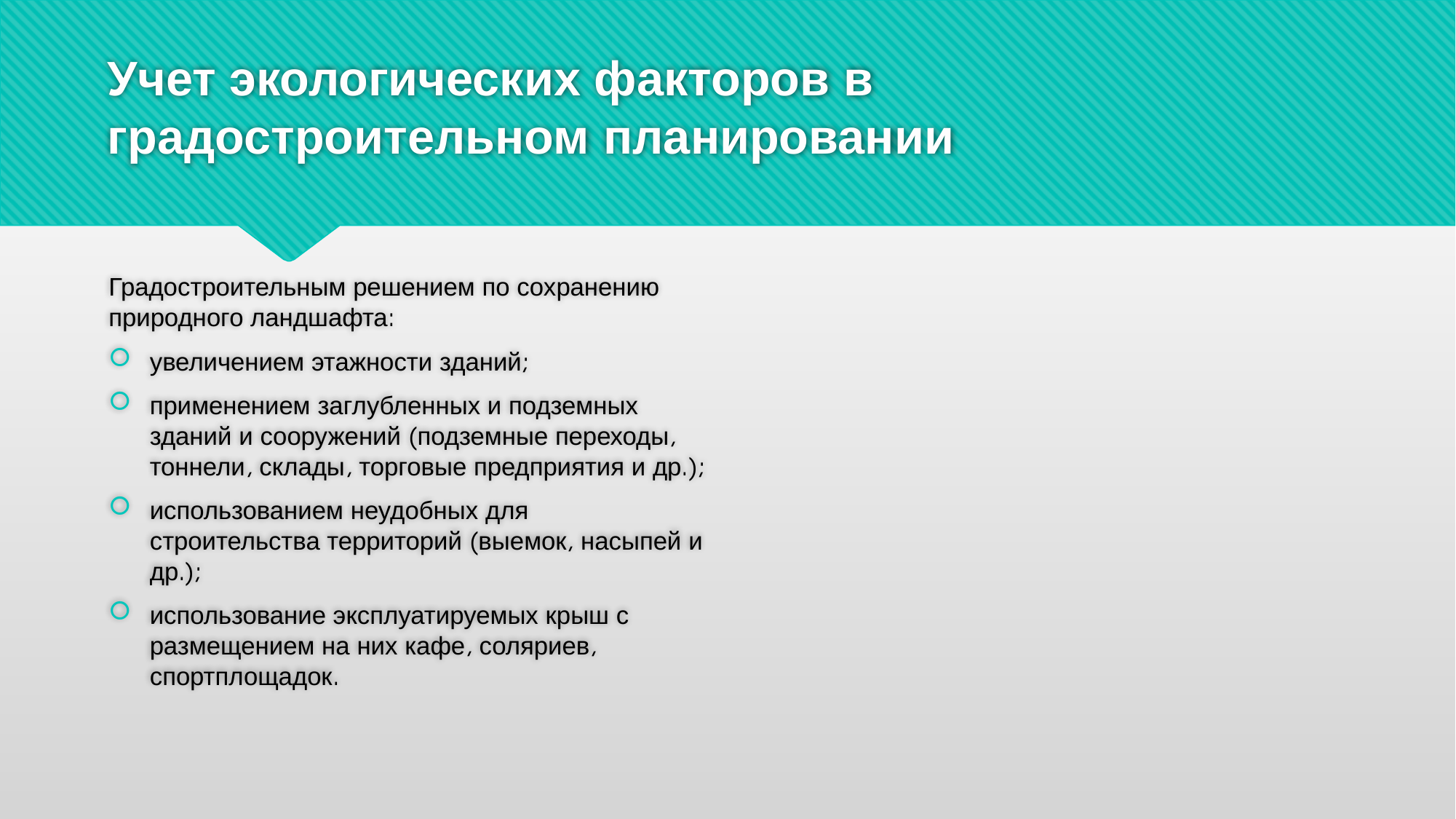

# Учет экологических факторов в градостроительном планировании
Градостроительным решением по сохранению природного ландшафта:
увеличением этажности зданий;
применением заглубленных и подземных зданий и сооружений (подземные переходы, тоннели, склады, торговые предприятия и др.);
использованием неудобных для строительства территорий (выемок, насыпей и др.);
использование эксплуатируемых крыш с размещением на них кафе, соляриев, спортплощадок.